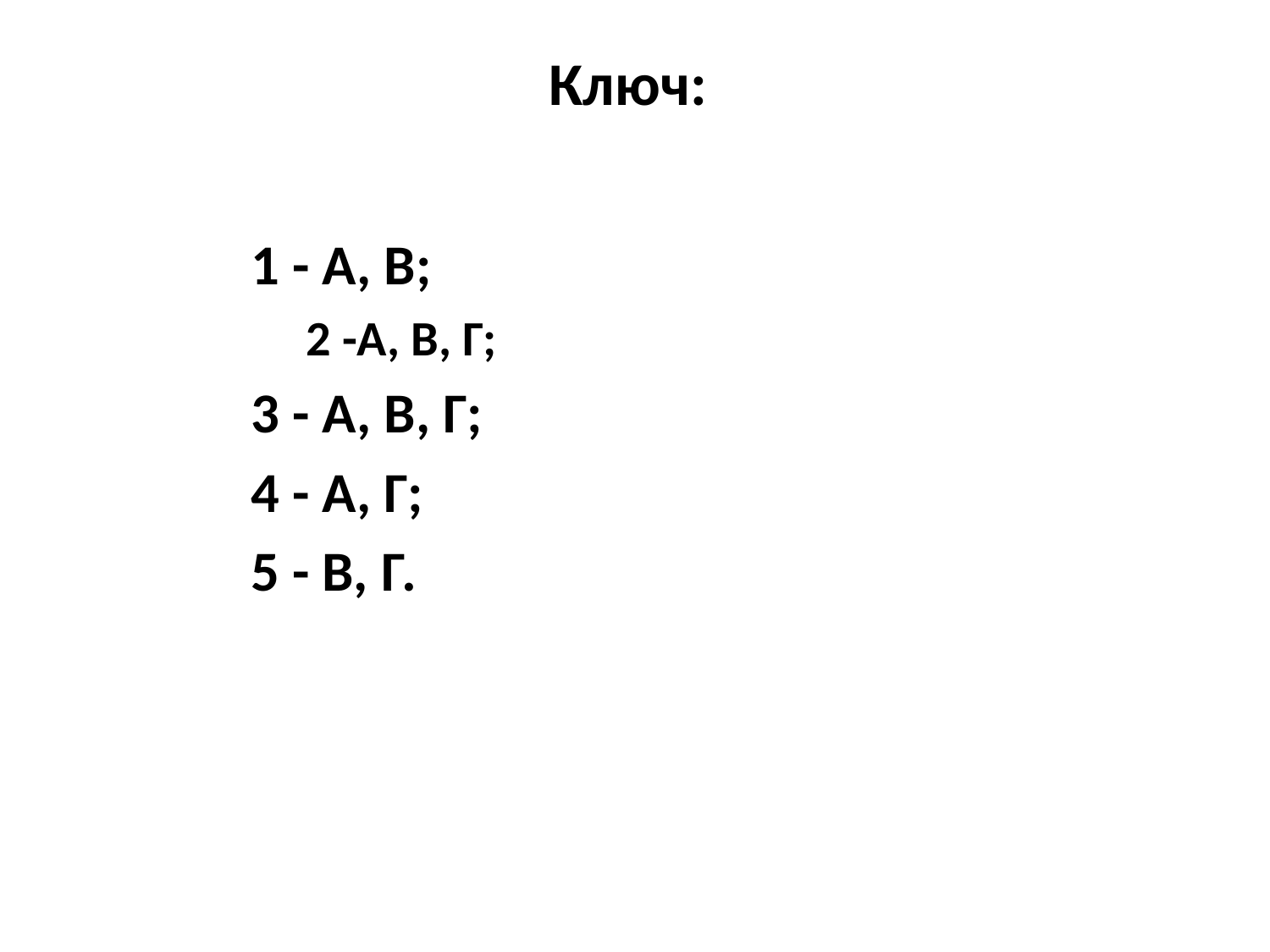

# Ключ:
		1 - А, В;
		2 -А, В, Г;
		3 - А, В, Г;
		4 - А, Г;
		5 - В, Г.